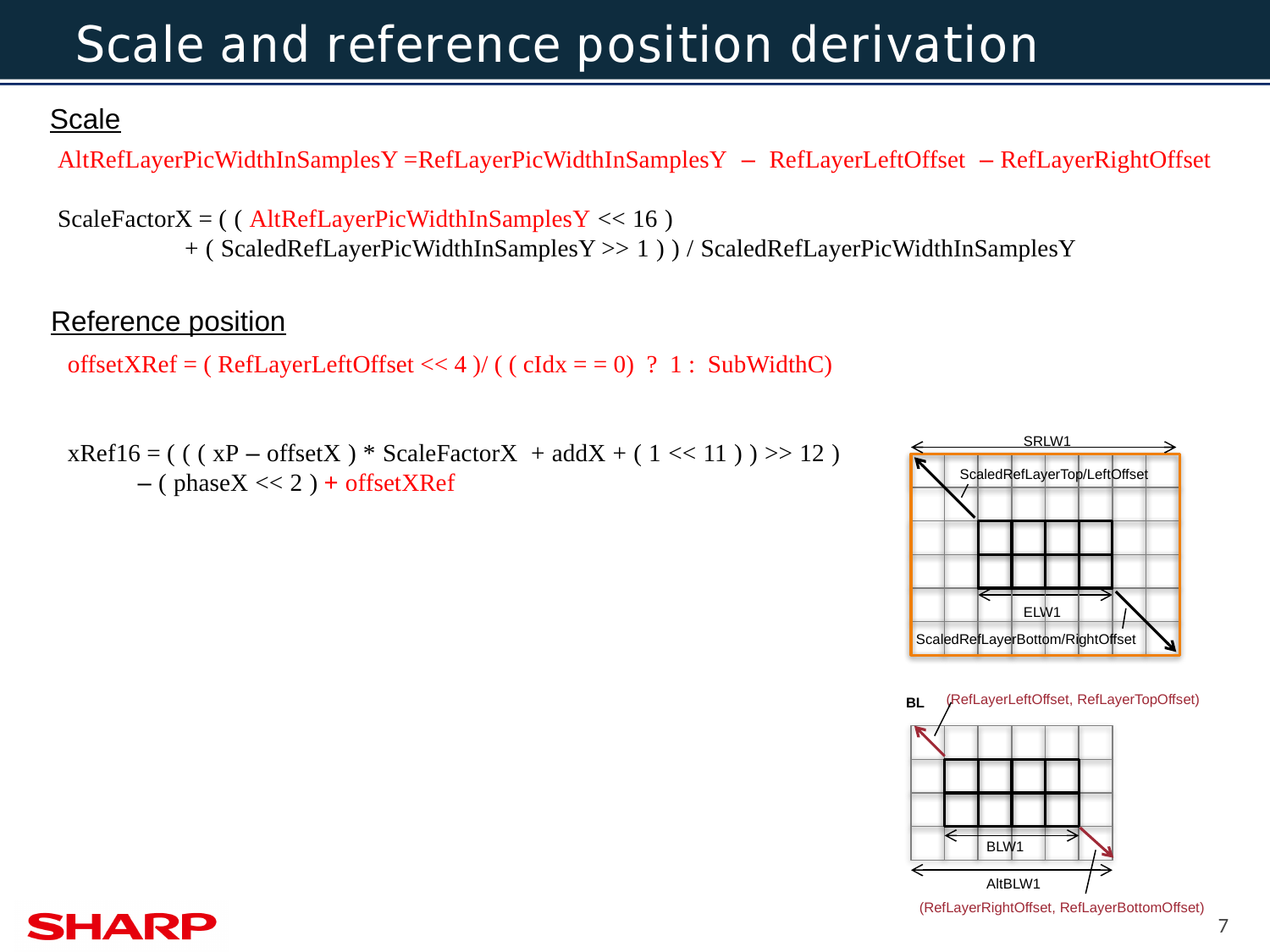

# Scale and reference position derivation
Scale
AltRefLayerPicWidthInSamplesY =	RefLayerPicWidthInSamplesY  –  RefLayerLeftOffset  – RefLayerRightOffset

ScaleFactorX = ( ( AltRefLayerPicWidthInSamplesY << 16 )
	+ ( ScaledRefLayerPicWidthInSamplesY >> 1 ) ) / ScaledRefLayerPicWidthInSamplesY
Reference position
offsetXRef = ( RefLayerLeftOffset << 4 )/ ( ( cIdx = = 0)  ?  1 :  SubWidthC)

xRef16 = ( ( ( xP – offsetX ) * ScaleFactorX  + addX + ( 1 << 11 ) ) >> 12 ) 
	– ( phaseX << 2 ) + offsetXRef
SRLW1

ScaledRefLayerTop/LeftOffset

ELW1

ScaledRefLayerBottom/RightOffset
(RefLayerLeftOffset, RefLayerTopOffset)
BL

BLW1
AltBLW1
(RefLayerRightOffset, RefLayerBottomOffset)
7